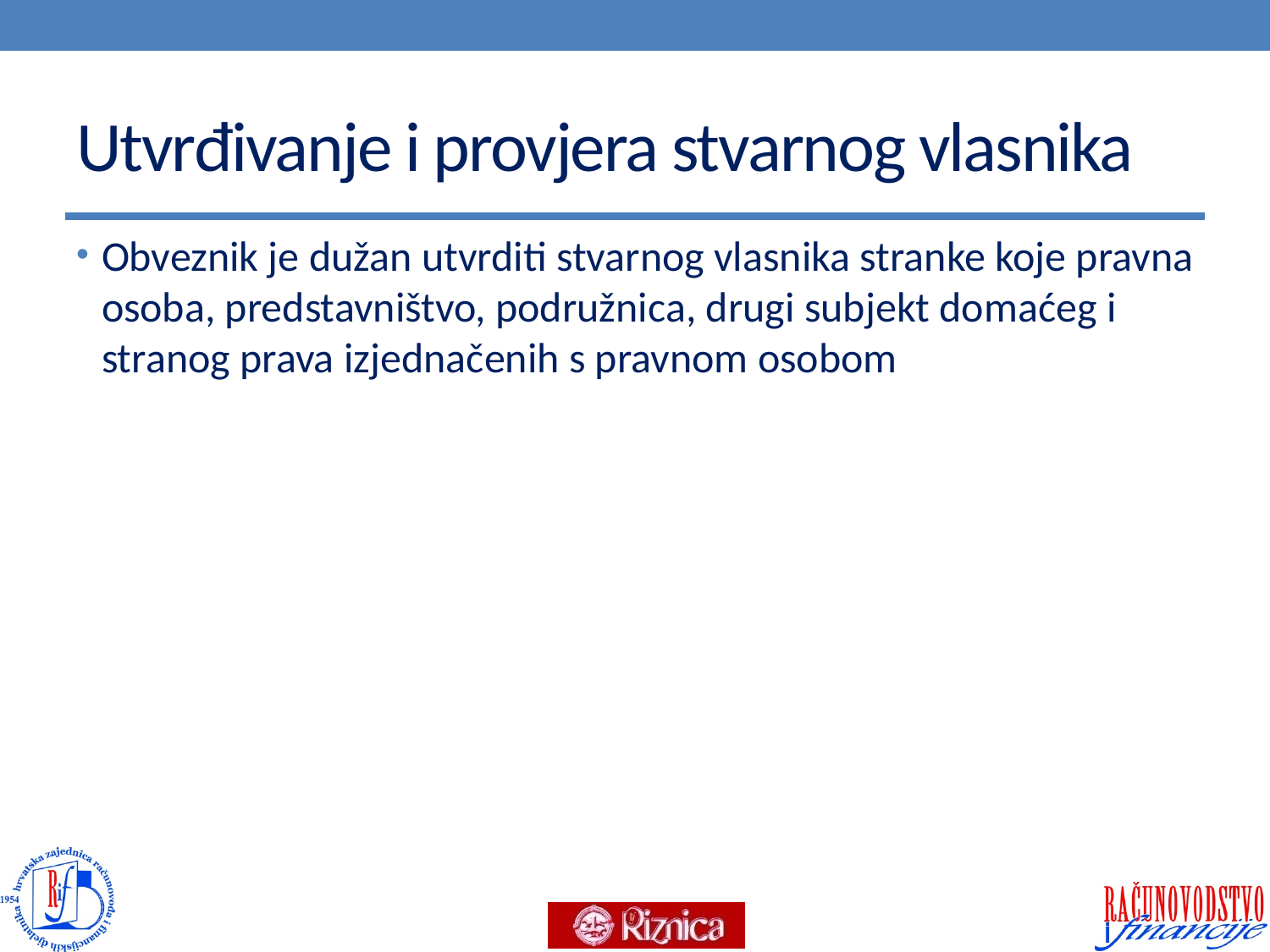

# Utvrđivanje i provjera stvarnog vlasnika
Obveznik je dužan utvrditi stvarnog vlasnika stranke koje pravna osoba, predstavništvo, podružnica, drugi subjekt domaćeg i stranog prava izjednačenih s pravnom osobom